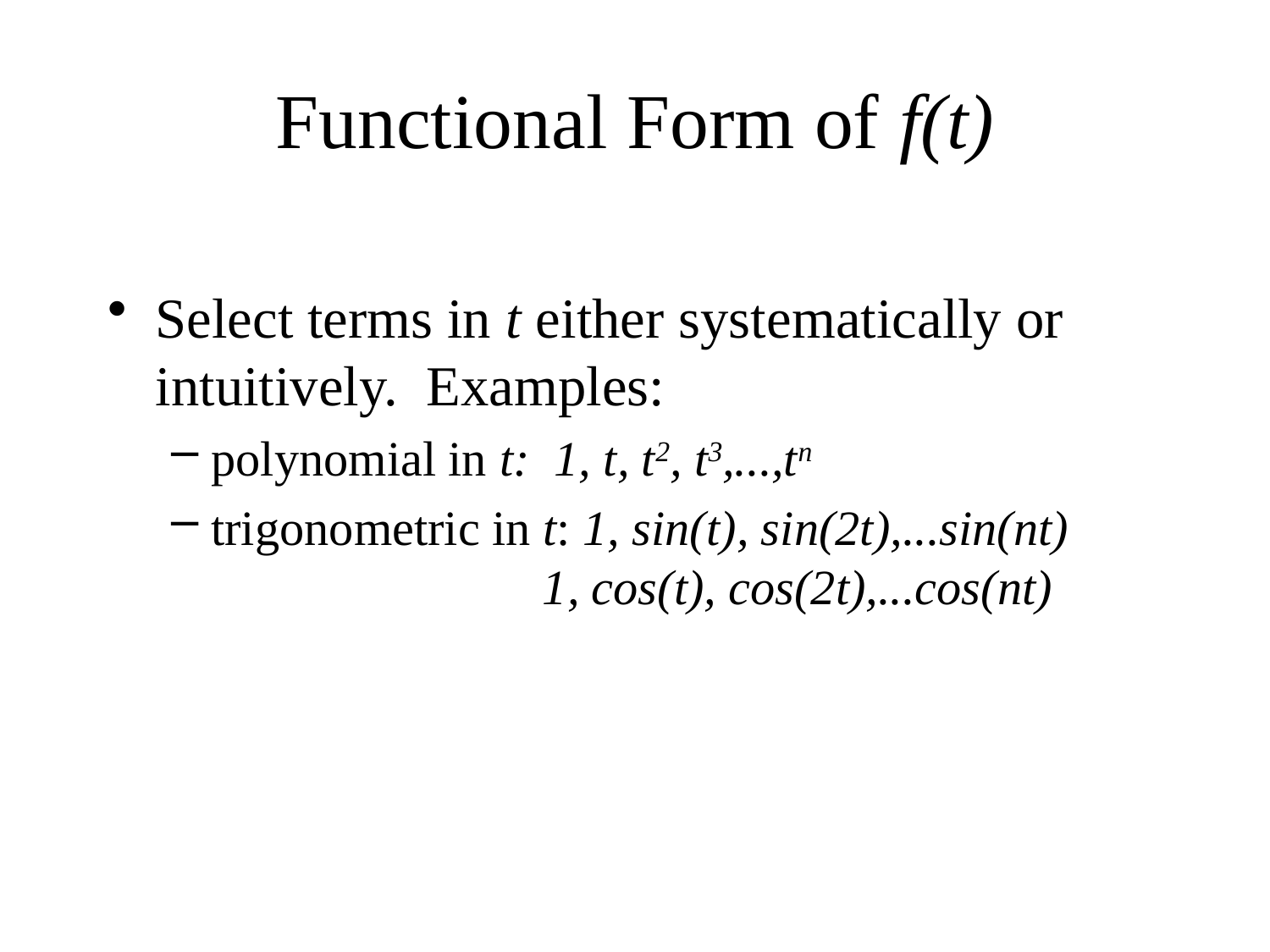

# Functional Form of f(t)
Select terms in t either systematically or intuitively.  Examples:
polynomial in t:  1, t, t2, t3,...,tn
trigonometric in t: 1, sin(t), sin(2t),...sin(nt)
                           1, cos(t), cos(2t),...cos(nt)